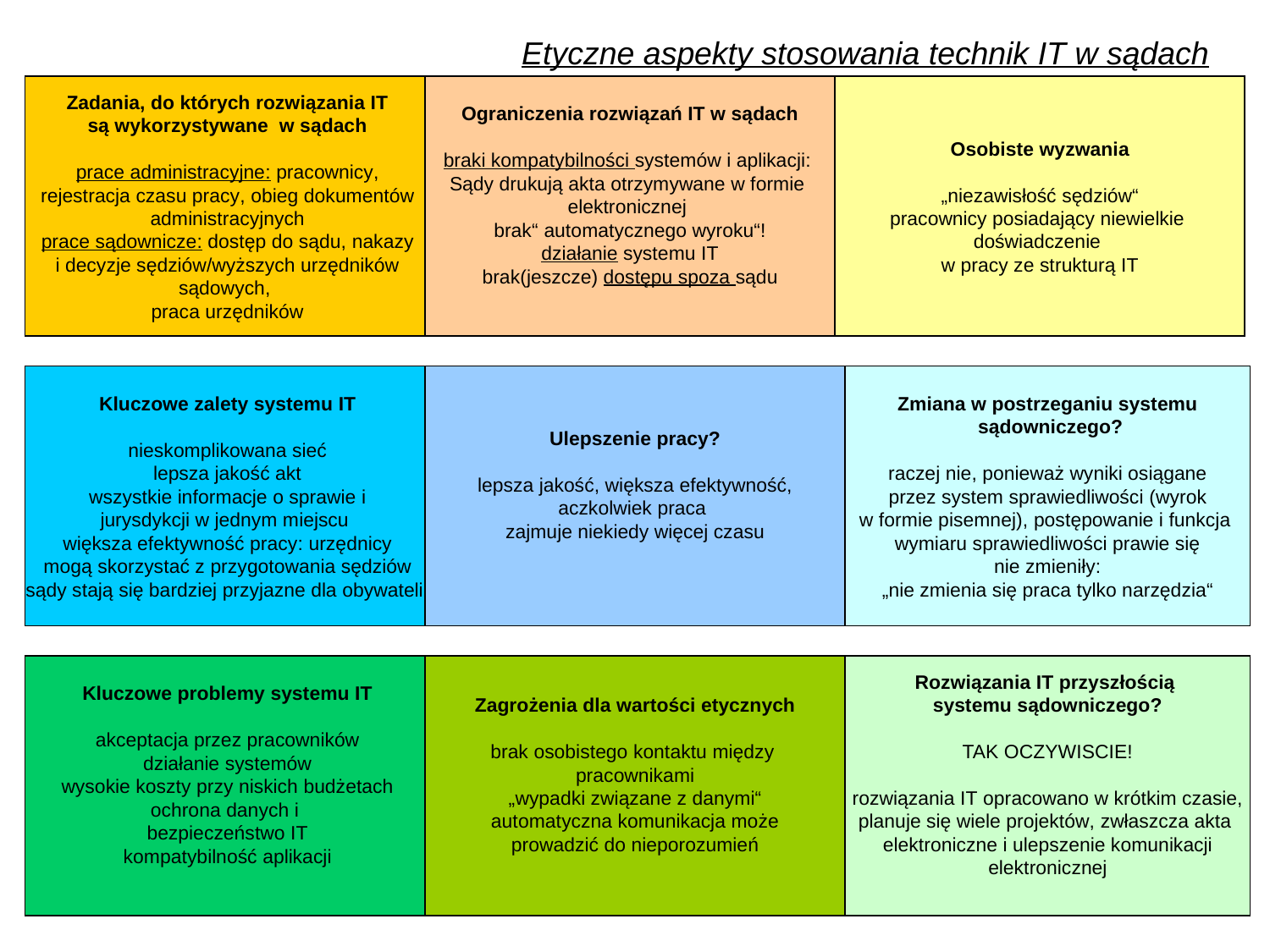

Etyczne aspekty stosowania technik IT w sądach
Zadania, do których rozwiązania IT
są wykorzystywane  w sądach

prace administracyjne: pracownicy,
rejestracja czasu pracy, obieg dokumentów
administracyjnych
prace sądownicze: dostęp do sądu, nakazy
i decyzje sędziów/wyższych urzędników
sądowych,
praca urzędników
Ograniczenia rozwiązań IT w sądach

braki kompatybilności systemów i aplikacji:
Sądy drukują akta otrzymywane w formie
elektronicznej
brak“ automatycznego wyroku“!
działanie systemu IT
brak(jeszcze) dostępu spoza sądu

Osobiste wyzwania

„niezawisłość sędziów“
pracownicy posiadający niewielkie
doświadczenie
w pracy ze strukturą IT
Kluczowe zalety systemu IT

nieskomplikowana sieć
lepsza jakość akt
wszystkie informacje o sprawie i
jurysdykcji w jednym miejscu
większa efektywność pracy: urzędnicy
mogą skorzystać z przygotowania sędziów
sądy stają się bardziej przyjazne dla obywateli
Ulepszenie pracy?

lepsza jakość, większa efektywność,
aczkolwiek praca
zajmuje niekiedy więcej czasu

Zmiana w postrzeganiu systemu
 sądowniczego?

raczej nie, ponieważ wyniki osiągane
przez system sprawiedliwości (wyrok
w formie pisemnej), postępowanie i funkcja
wymiaru sprawiedliwości prawie się
nie zmieniły:
„nie zmienia się praca tylko narzędzia“
Kluczowe problemy systemu IT

akceptacja przez pracowników
działanie systemów
wysokie koszty przy niskich budżetach
ochrona danych i
bezpieczeństwo IT
kompatybilność aplikacji

Zagrożenia dla wartości etycznych

brak osobistego kontaktu między
pracownikami
„wypadki związane z danymi“
automatyczna komunikacja może
prowadzić do nieporozumień

Rozwiązania IT przyszłością
systemu sądowniczego?

TAK OCZYWISCIE!

rozwiązania IT opracowano w krótkim czasie,
planuje się wiele projektów, zwłaszcza akta
elektroniczne i ulepszenie komunikacji
elektronicznej